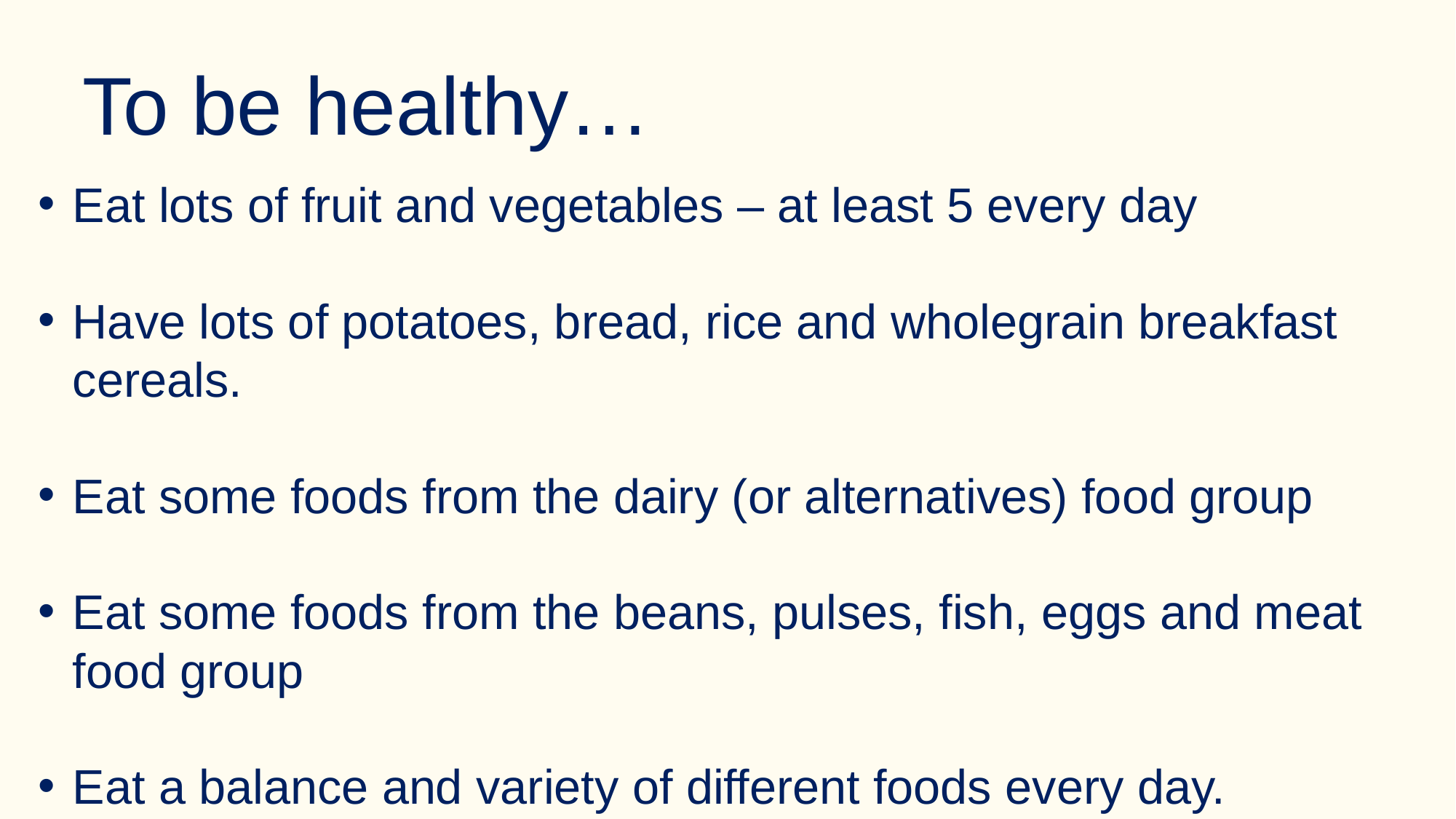

To be healthy…
Eat lots of fruit and vegetables – at least 5 every day

Have lots of potatoes, bread, rice and wholegrain breakfast cereals.

Eat some foods from the dairy (or alternatives) food group

Eat some foods from the beans, pulses, fish, eggs and meat food group

Eat a balance and variety of different foods every day.